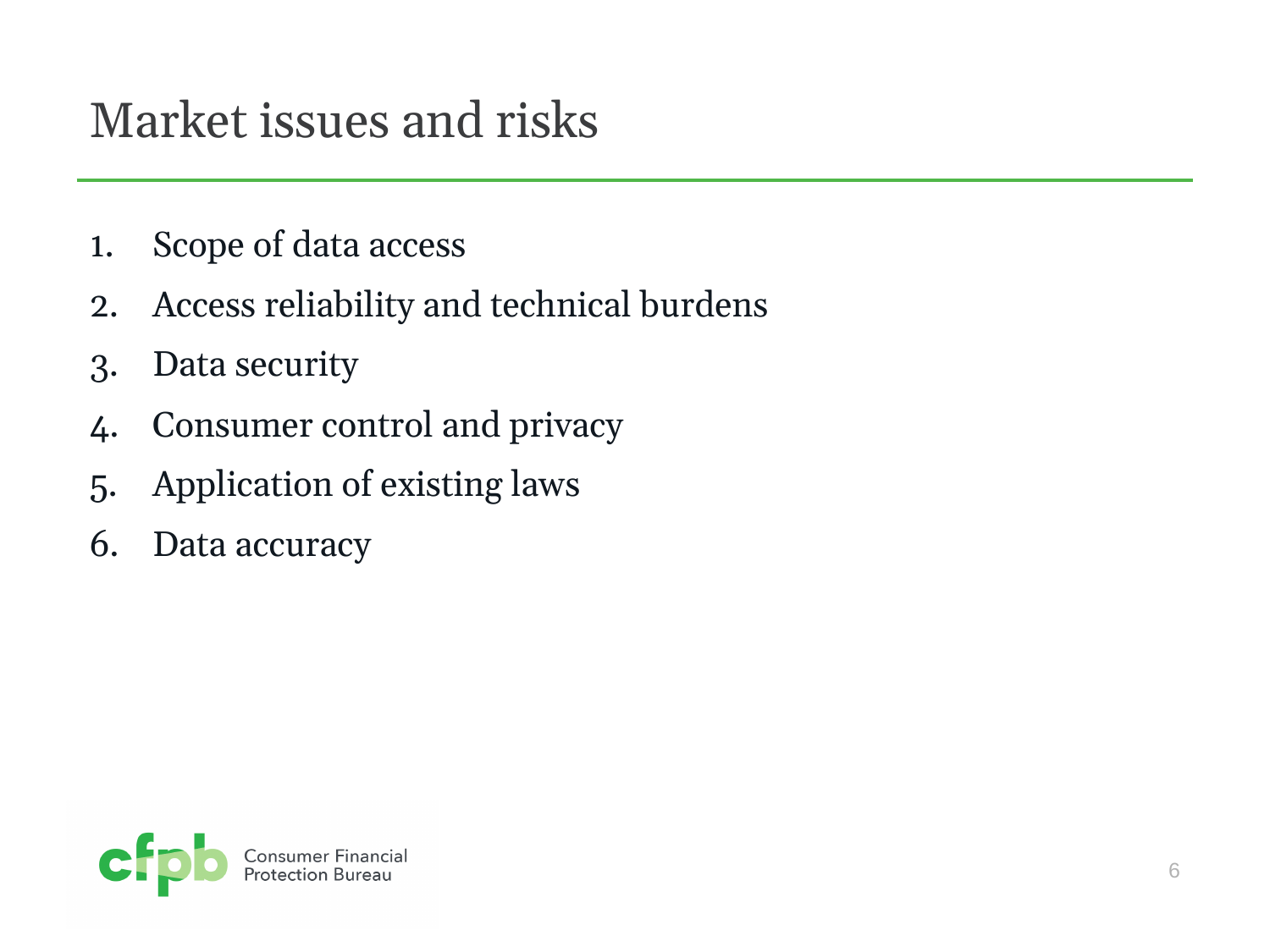

# Market issues and risks
Scope of data access
Access reliability and technical burdens
Data security
Consumer control and privacy
Application of existing laws
Data accuracy

6